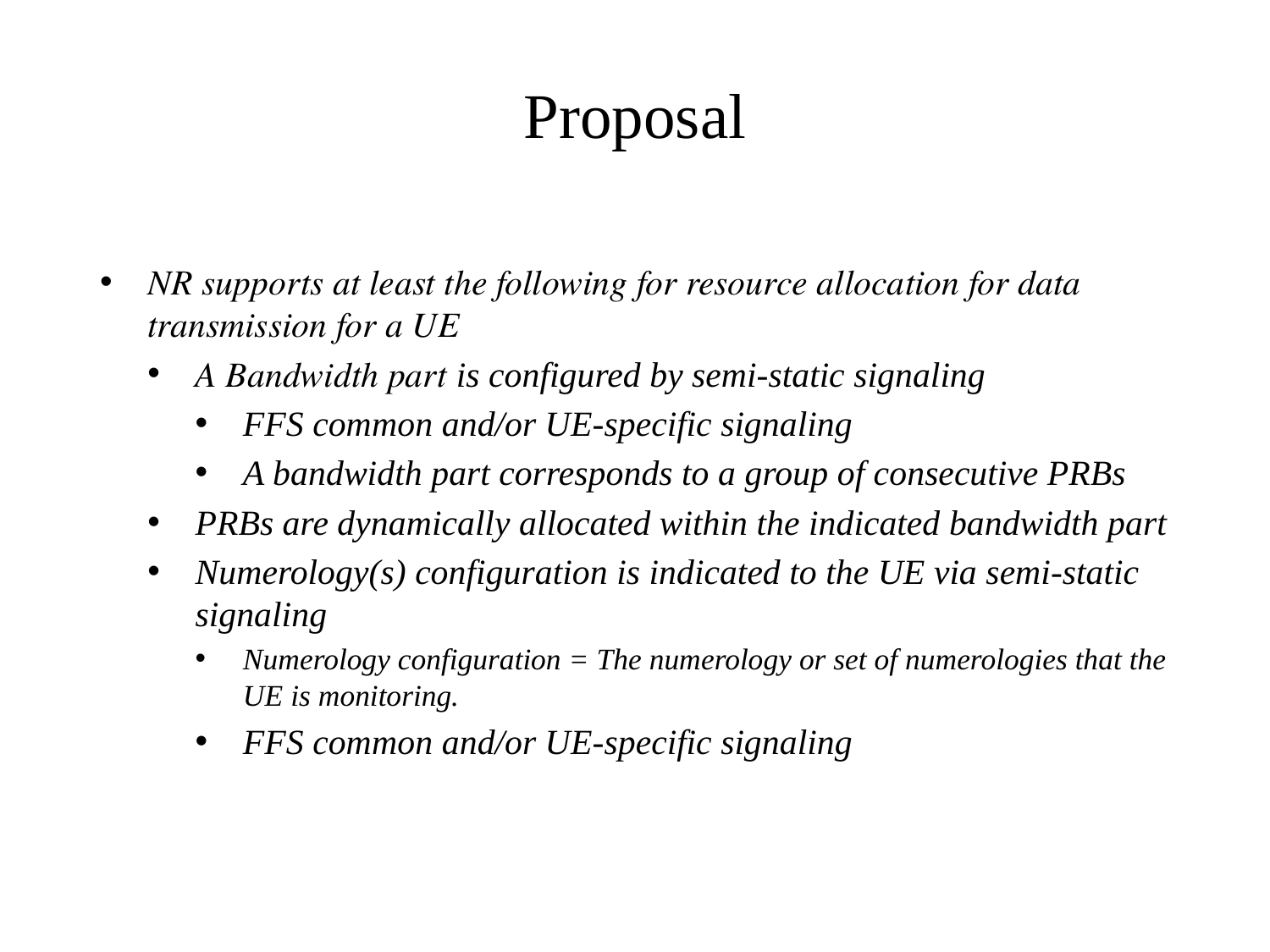

# Proposal
NR supports at least the following for resource allocation for data transmission for a UE
A Bandwidth part is configured by semi-static signaling
FFS common and/or UE-specific signaling
A bandwidth part corresponds to a group of consecutive PRBs
PRBs are dynamically allocated within the indicated bandwidth part
Numerology(s) configuration is indicated to the UE via semi-static signaling
Numerology configuration = The numerology or set of numerologies that the UE is monitoring.
FFS common and/or UE-specific signaling